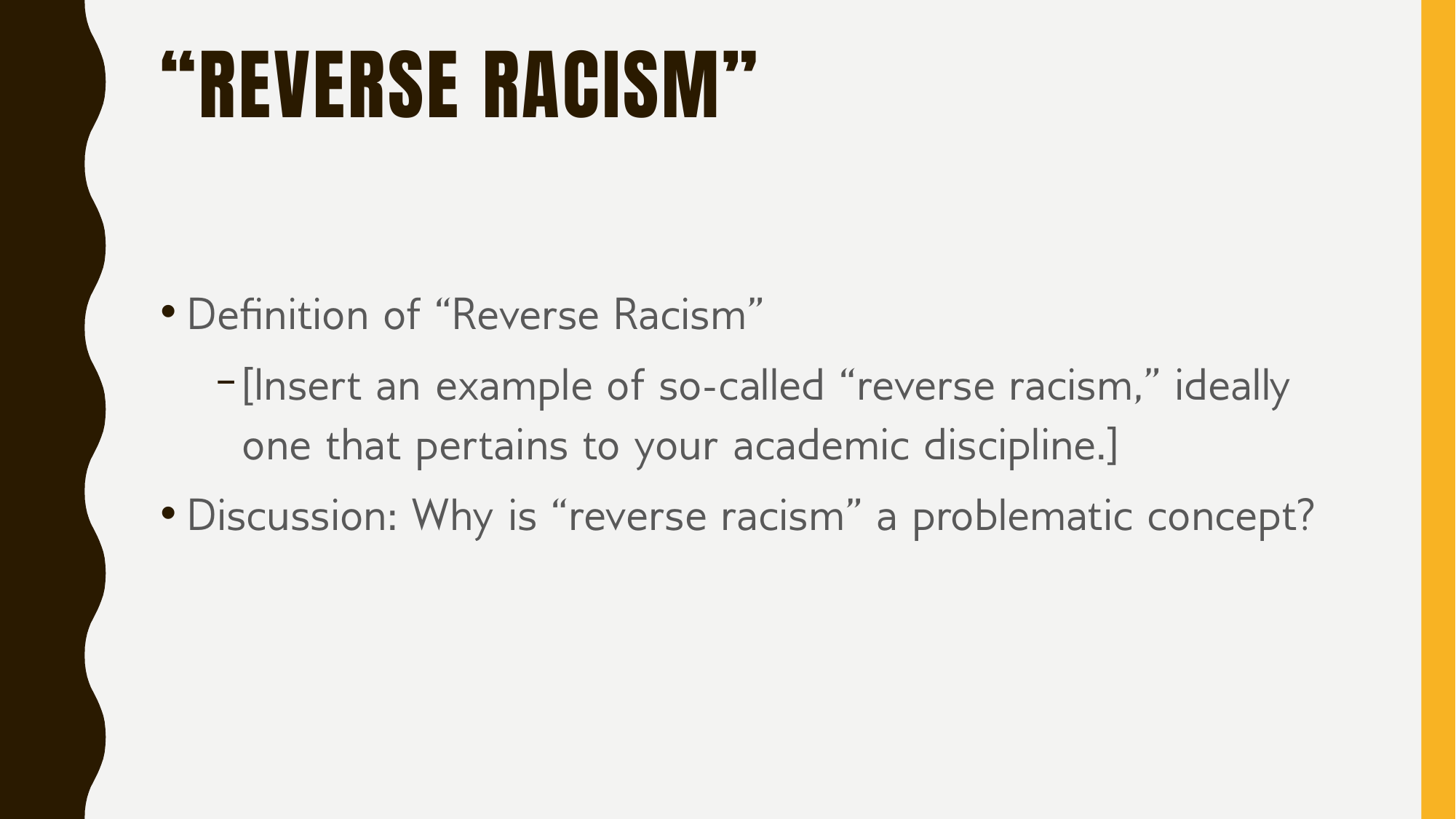

# “reverse racism”
Definition of “Reverse Racism”
[Insert an example of so-called “reverse racism,” ideally one that pertains to your academic discipline.]
Discussion: Why is “reverse racism” a problematic concept?